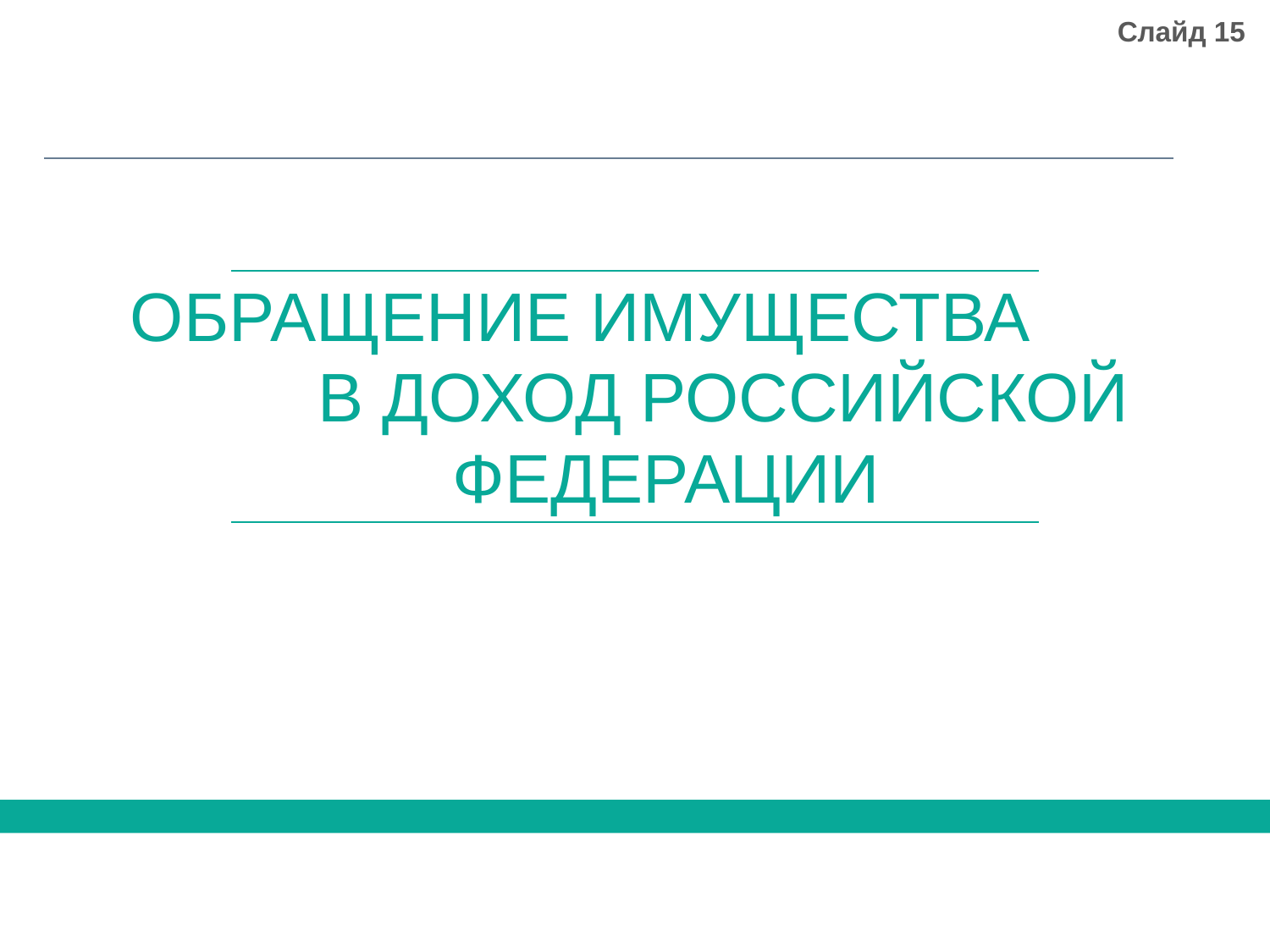

Слайд 15

# обращение имущества                в доход российской федерации